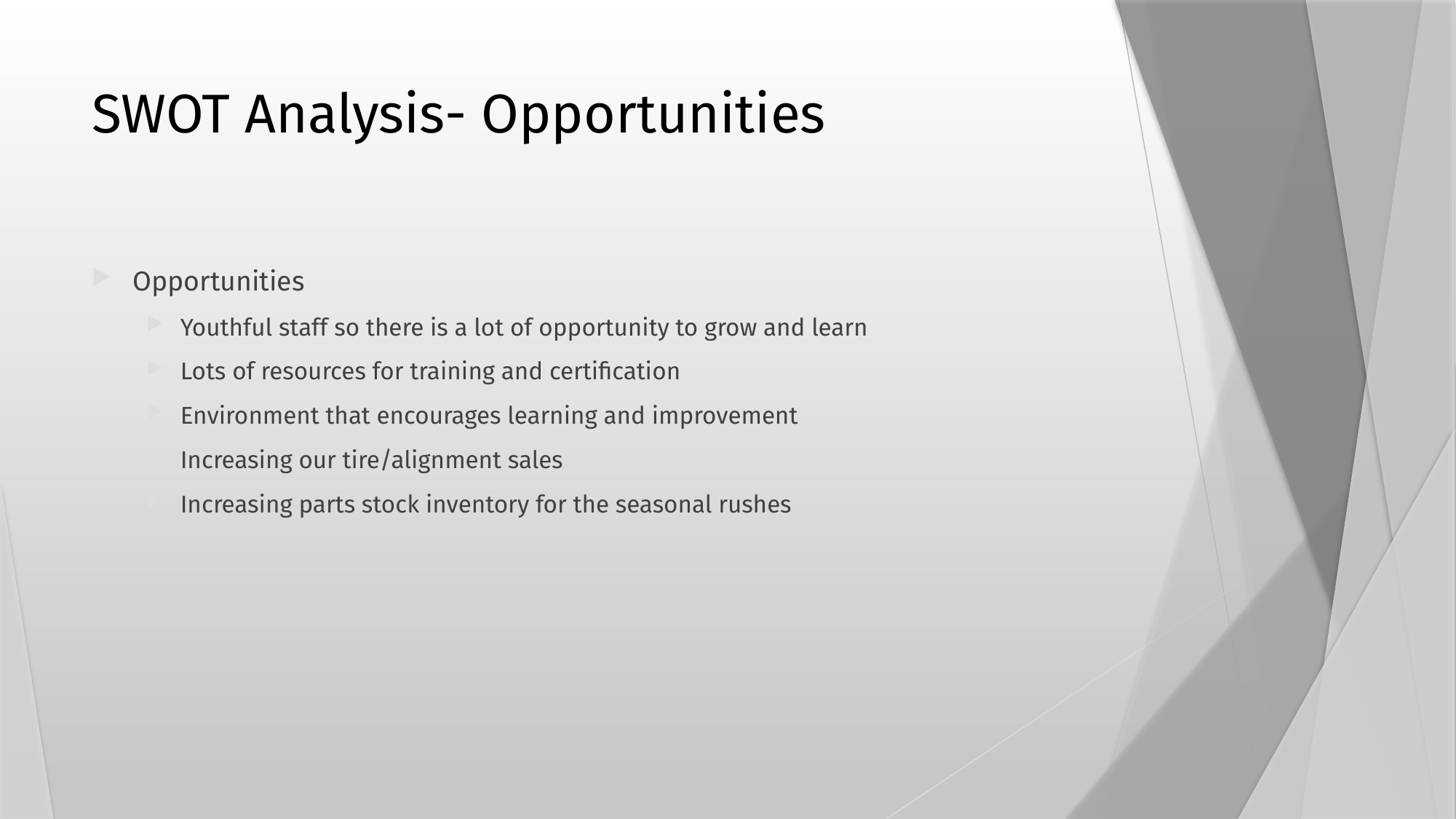

# SWOT Analysis- Opportunities
Opportunities
Youthful staff so there is a lot of opportunity to grow and learn
Lots of resources for training and certification
Environment that encourages learning and improvement
Increasing our tire/alignment sales
Increasing parts stock inventory for the seasonal rushes